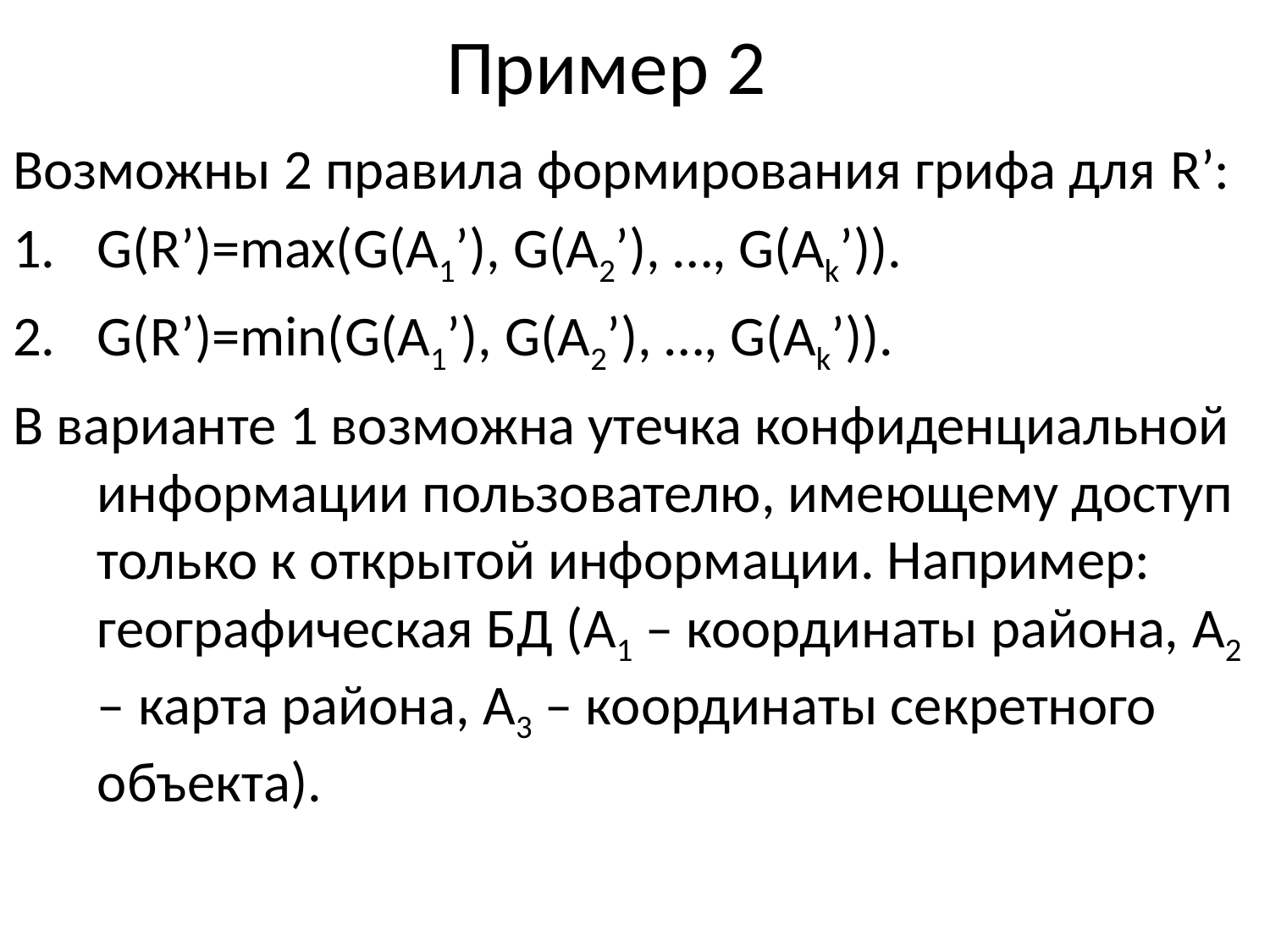

# Пример 2
Возможны 2 правила формирования грифа для R’:
G(R’)=max(G(A1’), G(A2’), …, G(Ak’)).
G(R’)=min(G(A1’), G(A2’), …, G(Ak’)).
В варианте 1 возможна утечка конфиденциальной информации пользователю, имеющему доступ только к открытой информации. Например: географическая БД (A1 – координаты района, A2 – карта района, A3 – координаты секретного объекта).